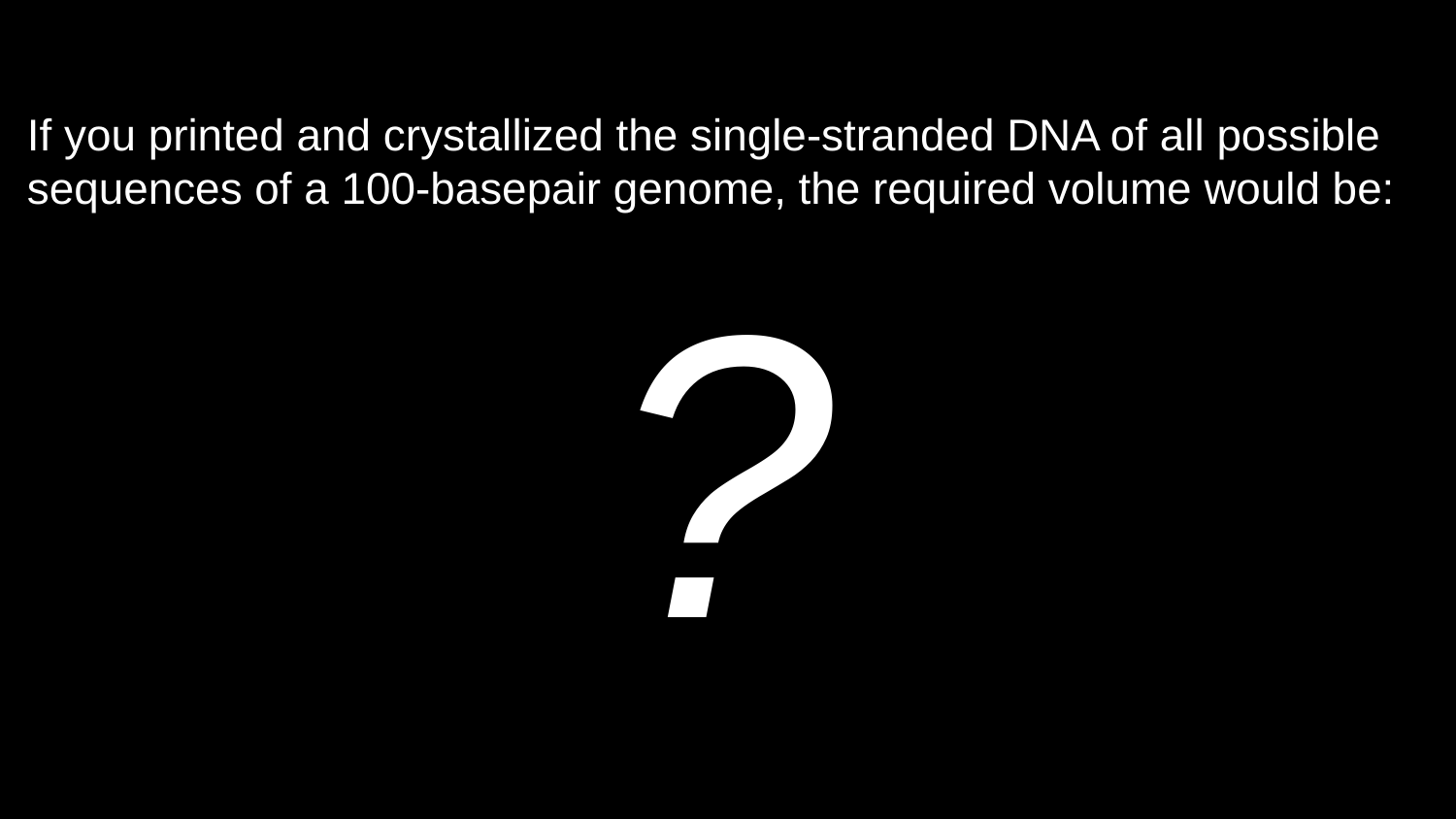

If you printed and crystallized the single-stranded DNA of all possible sequences of a 100-basepair genome, the required volume would be:
?